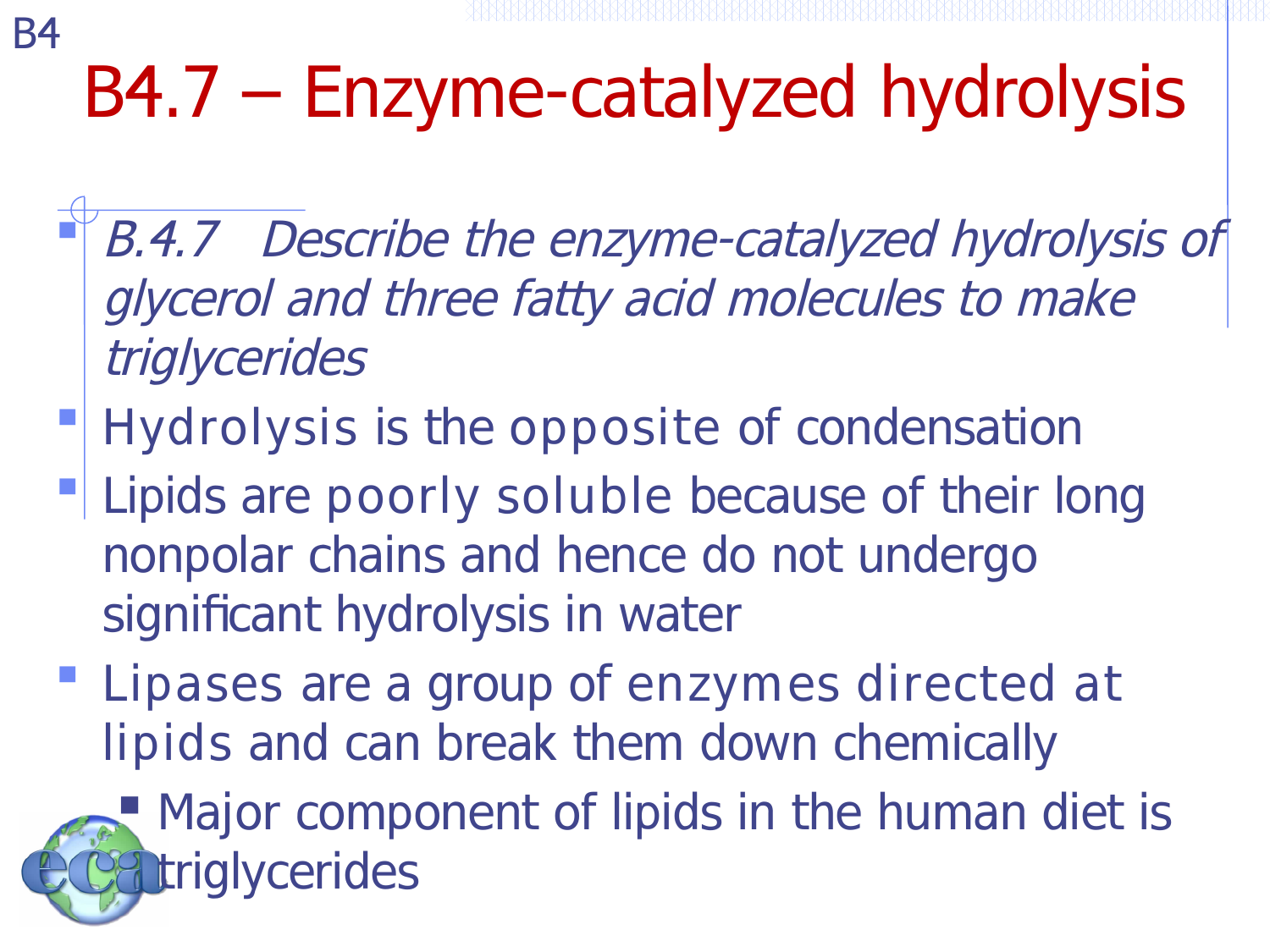

# B4.7 – Enzyme-catalyzed hydrolysis
B.4.7   Describe the enzyme-catalyzed hydrolysis of glycerol and three fatty acid molecules to make triglycerides
Hydrolysis is the opposite of condensation
Lipids are poorly soluble because of their long nonpolar chains and hence do not undergo significant hydrolysis in water
Lipases are a group of enzymes directed at lipids and can break them down chemically
Major component of lipids in the human diet is triglycerides